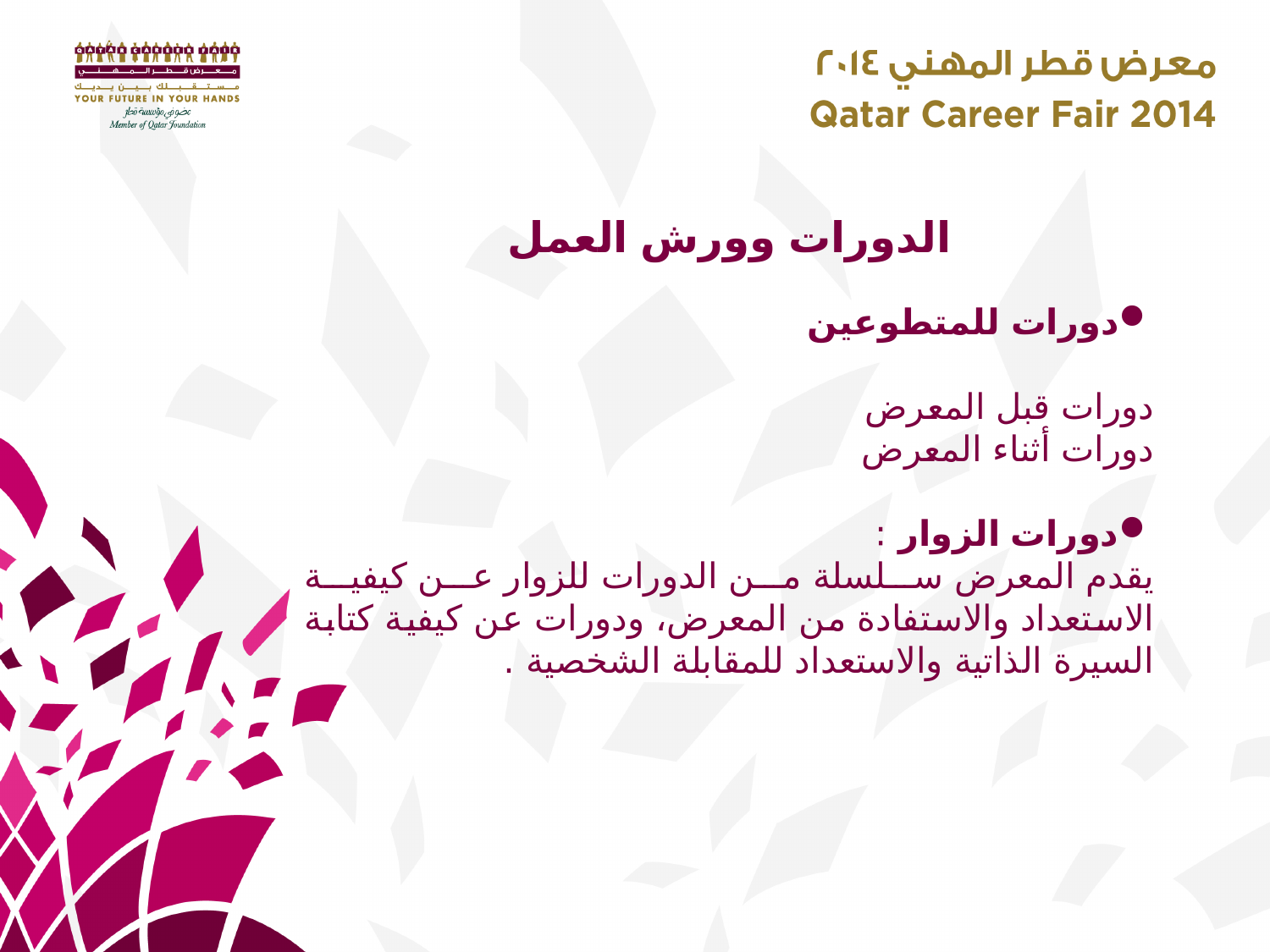

الدورات وورش العمل

دورات للمتطوعين

دورات قبل المعرض
دورات أثناء المعرض

دورات الزوار :
يقدم المعرض سلسلة من الدورات للزوار عن كيفية الاستعداد والاستفادة من المعرض، ودورات عن كيفية كتابة السيرة الذاتية والاستعداد للمقابلة الشخصية .